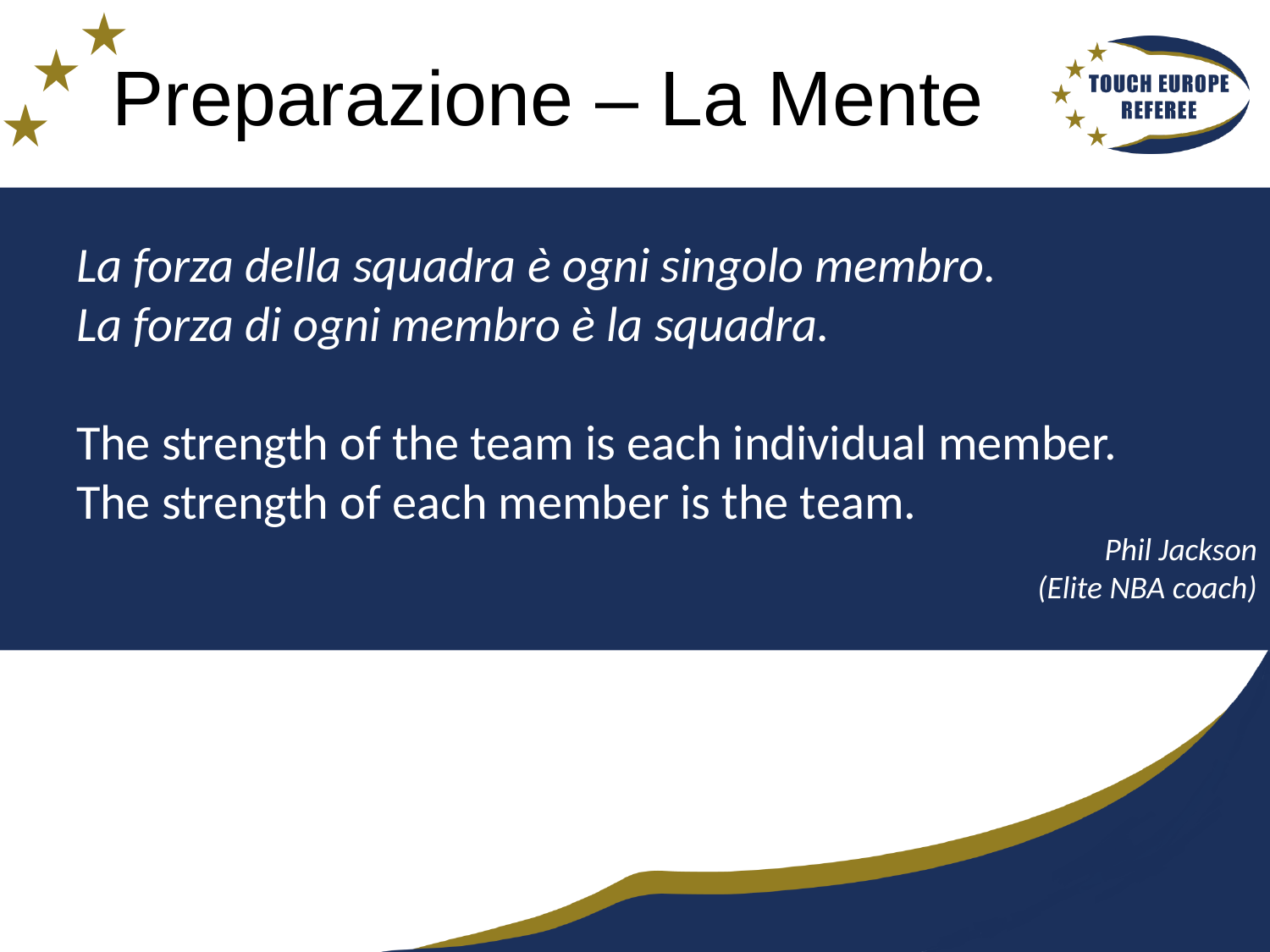

# Preparazione – La Mente
La forza della squadra è ogni singolo membro.
La forza di ogni membro è la squadra.

The strength of the team is each individual member.
The strength of each member is the team.
Phil Jackson
(Elite NBA coach)